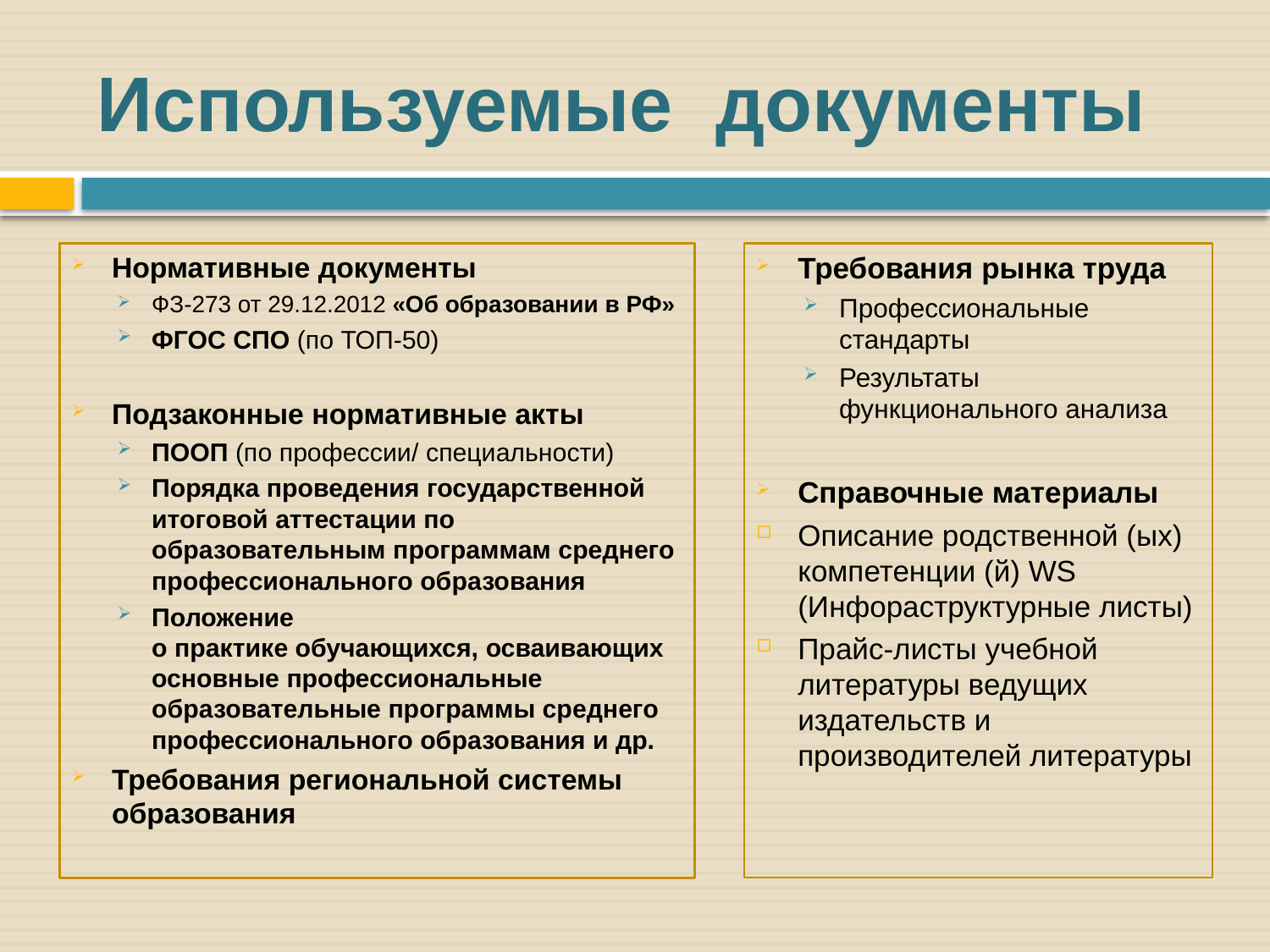

# Используемые  документы
Нормативные документы
ФЗ-273 от 29.12.2012 «Об образовании в РФ»
ФГОС СПО (по ТОП-50)

Подзаконные нормативные акты
ПООП (по профессии/ специальности)
Порядка проведения государственной итоговой аттестации по образовательным программам среднего профессионального образования
Положение
о практике обучающихся, осваивающих основные профессиональные образовательные программы среднего профессионального образования и др.
Требования региональной системы образования

Требования рынка труда
Профессиональные стандарты
Результаты функционального анализа

Справочные материалы
Описание родственной (ых) компетенции (й) WS (Инфораструктурные листы)
Прайс-листы учебной литературы ведущих издательств и производителей литературы